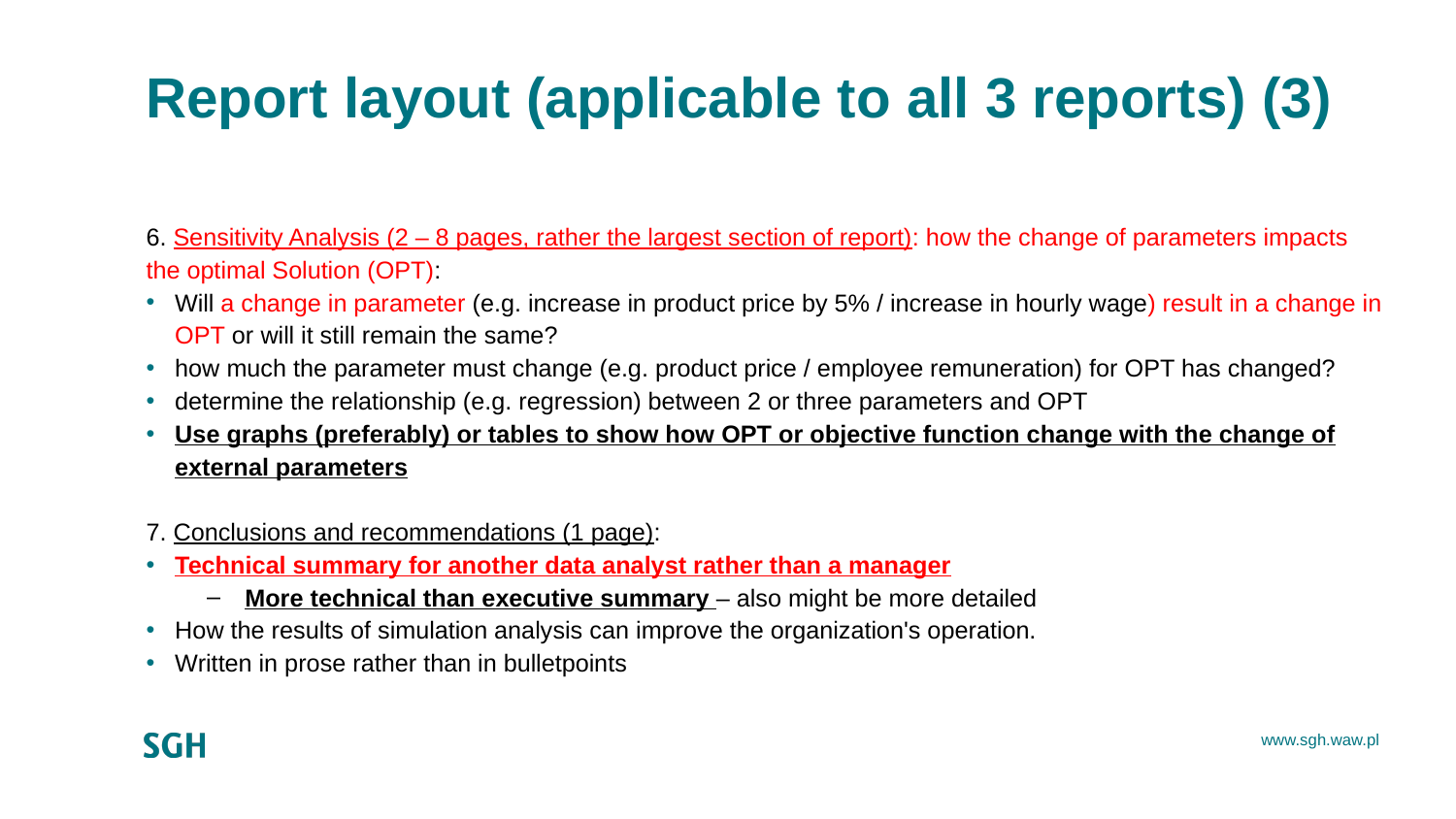

# Report layout (applicable to all 3 reports) (3)

6. Sensitivity Analysis (2 – 8 pages, rather the largest section of report): how the change of parameters impacts the optimal Solution (OPT):
Will a change in parameter (e.g. increase in product price by 5% / increase in hourly wage) result in a change in OPT or will it still remain the same?
how much the parameter must change (e.g. product price / employee remuneration) for OPT has changed?
determine the relationship (e.g. regression) between 2 or three parameters and OPT
Use graphs (preferably) or tables to show how OPT or objective function change with the change of external parameters

7. Conclusions and recommendations (1 page):
Technical summary for another data analyst rather than a manager
More technical than executive summary – also might be more detailed
How the results of simulation analysis can improve the organization's operation.
Written in prose rather than in bulletpoints
Strona 13